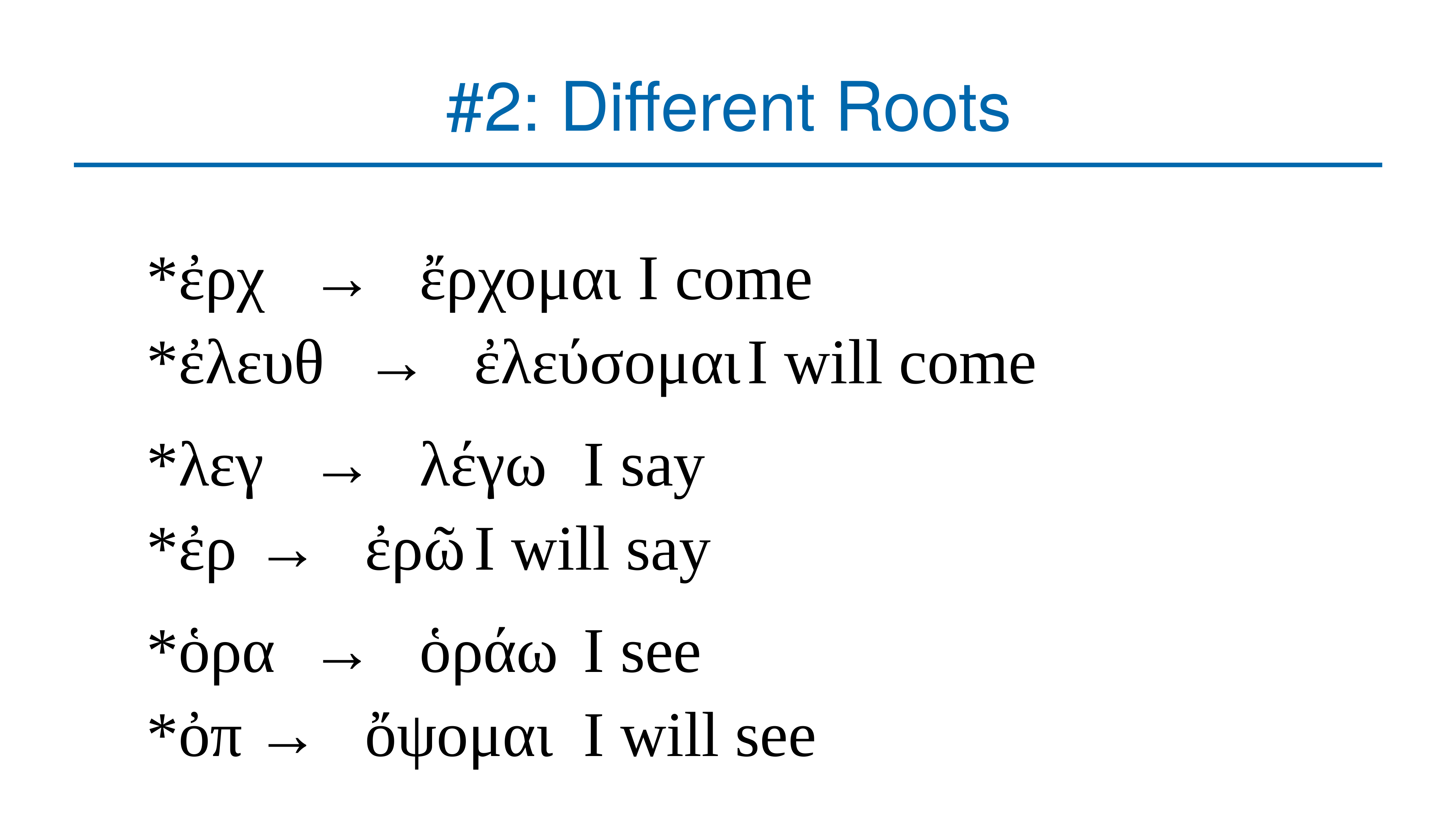

# #2: Different Roots
*ἐρχ	→	ἔρχομαι	I come
*ἐλευθ	→	ἐλεύσομαι	I will come
*λεγ	→	λέγω	I say
*ἐρ	→	ἐρῶ	I will say
*ὁρα	→	ὁράω	I see
*ὀπ	→	ὄψομαι	I will see